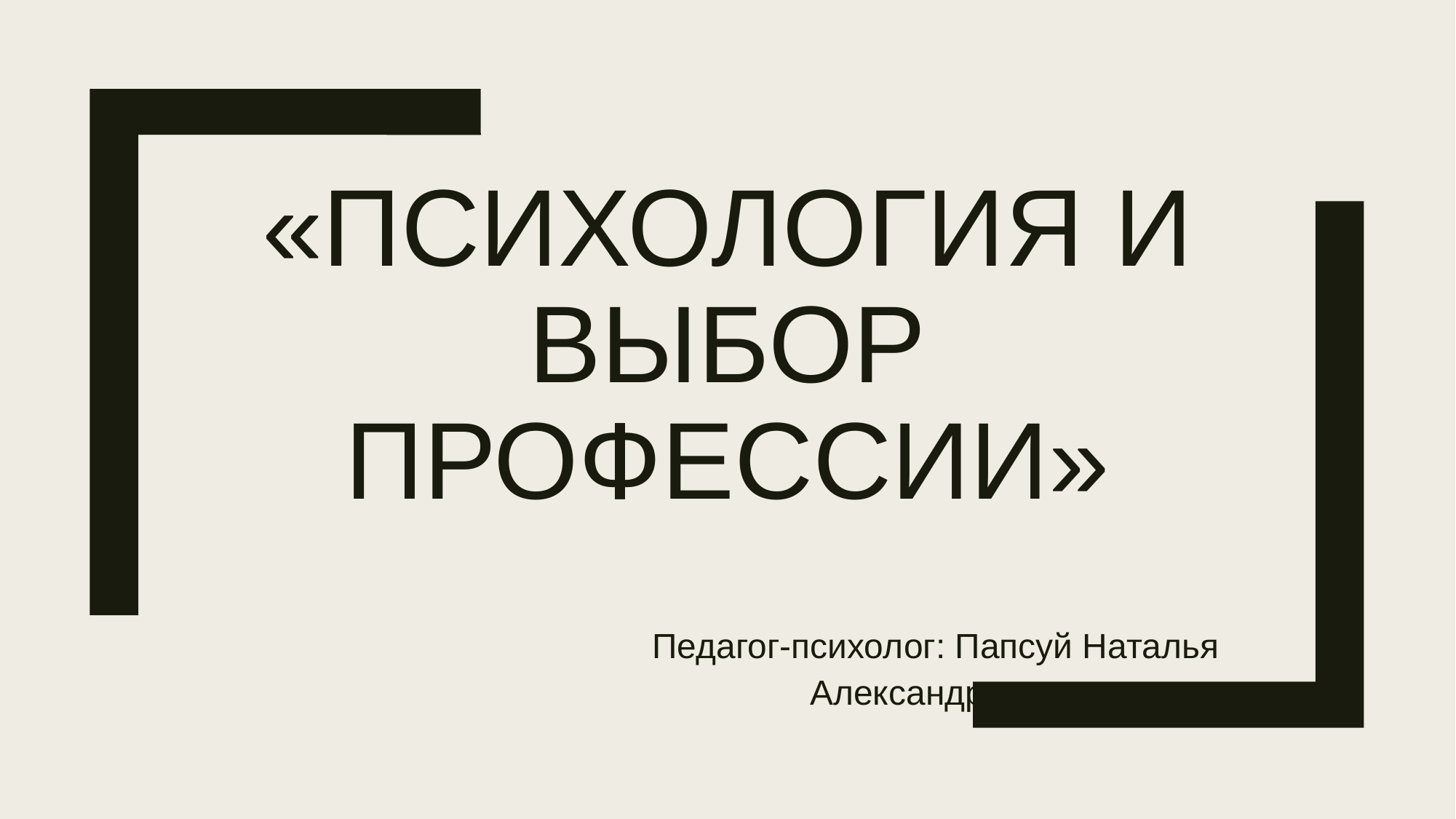

# «ПСИХОЛОГИЯ И ВЫБОР ПРОФЕССИИ»
Педагог-психолог: Папсуй Наталья Александровна